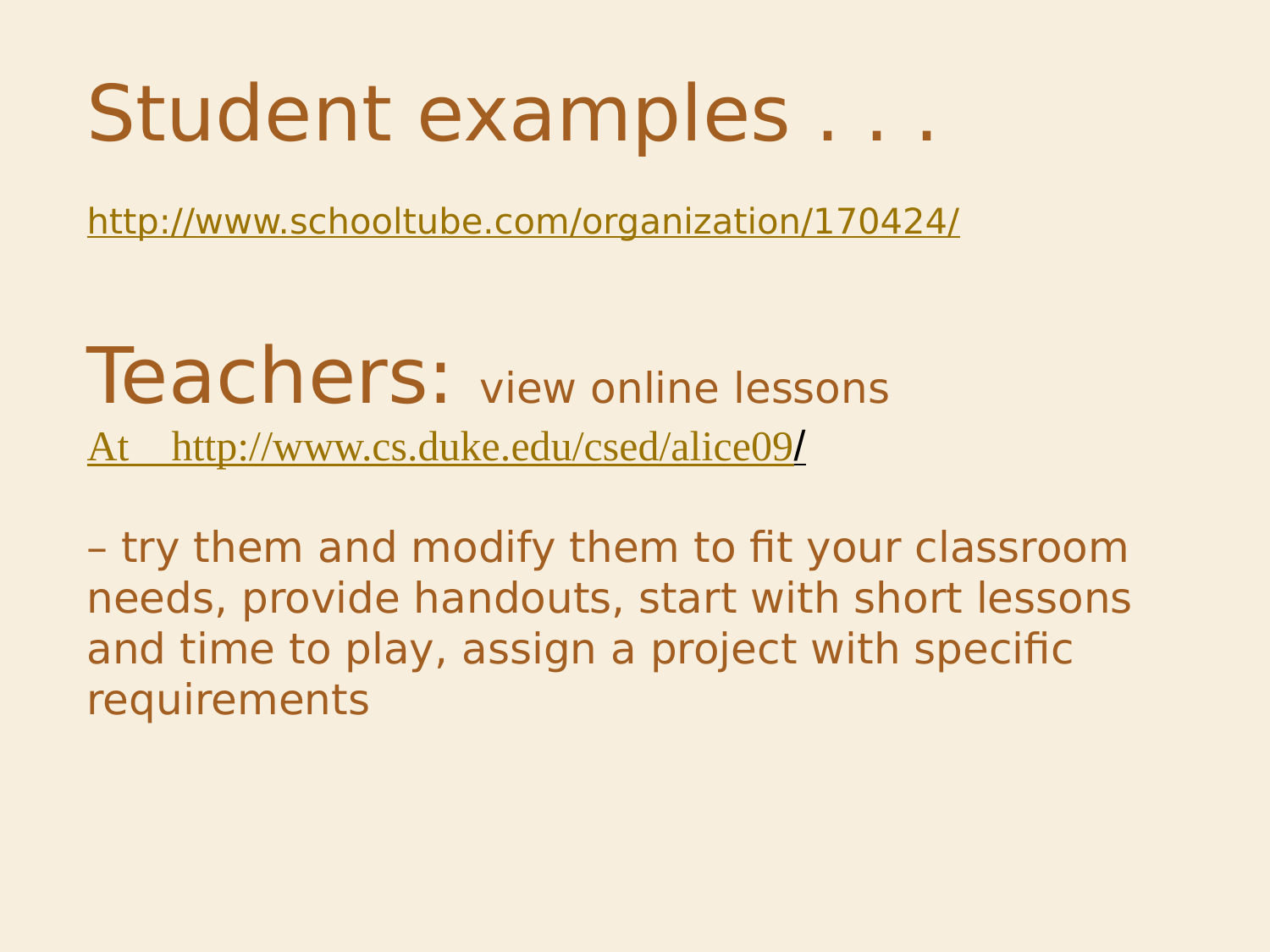

Student examples . . .

http://www.schooltube.com/organization/170424/

Teachers: view online lessons
At    http://www.cs.duke.edu/csed/alice09/

– try them and modify them to fit your classroom needs, provide handouts, start with short lessons and time to play, assign a project with specific requirements